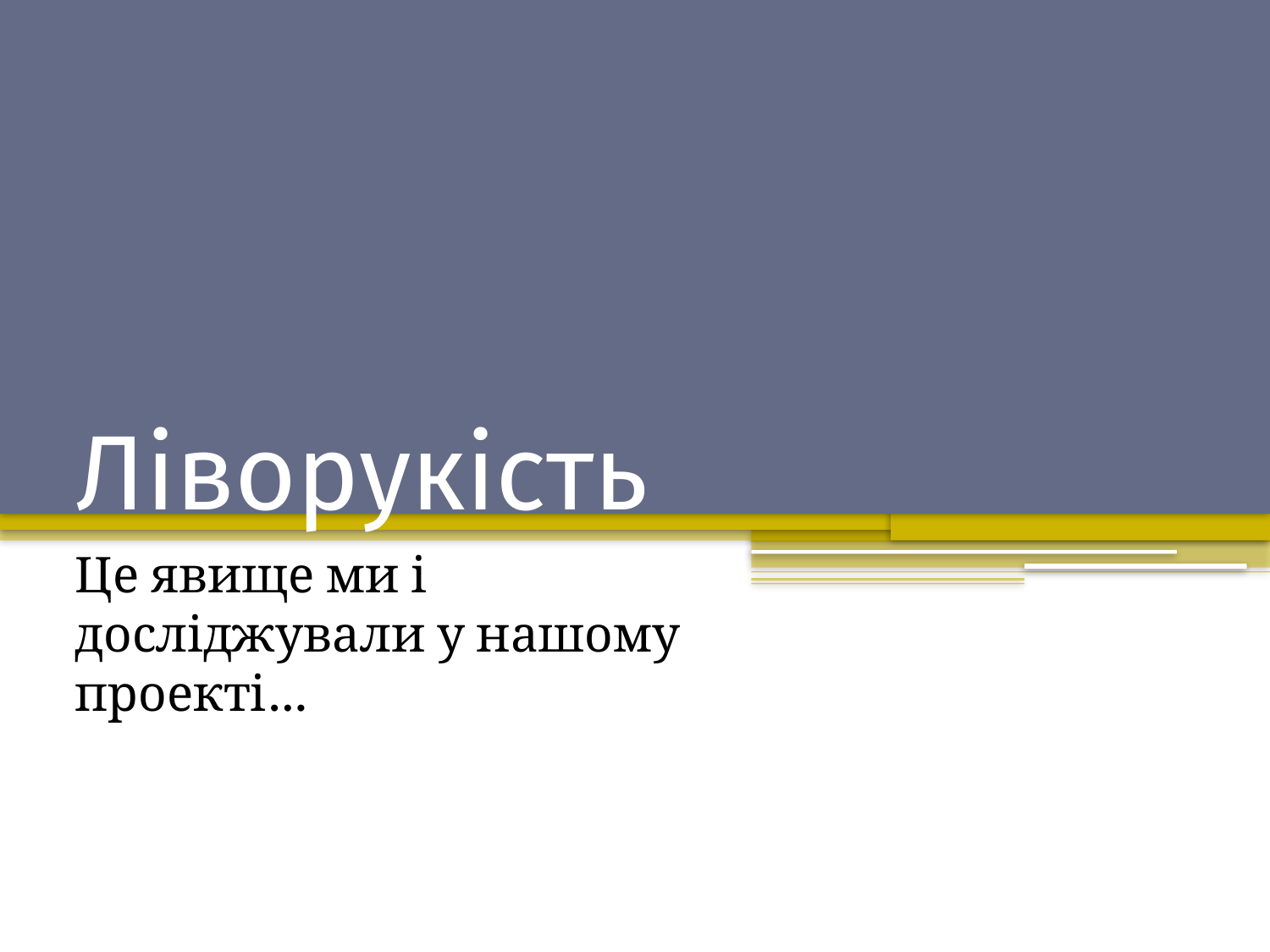

# Ліворукість
Це явище ми і досліджували у нашому проекті…